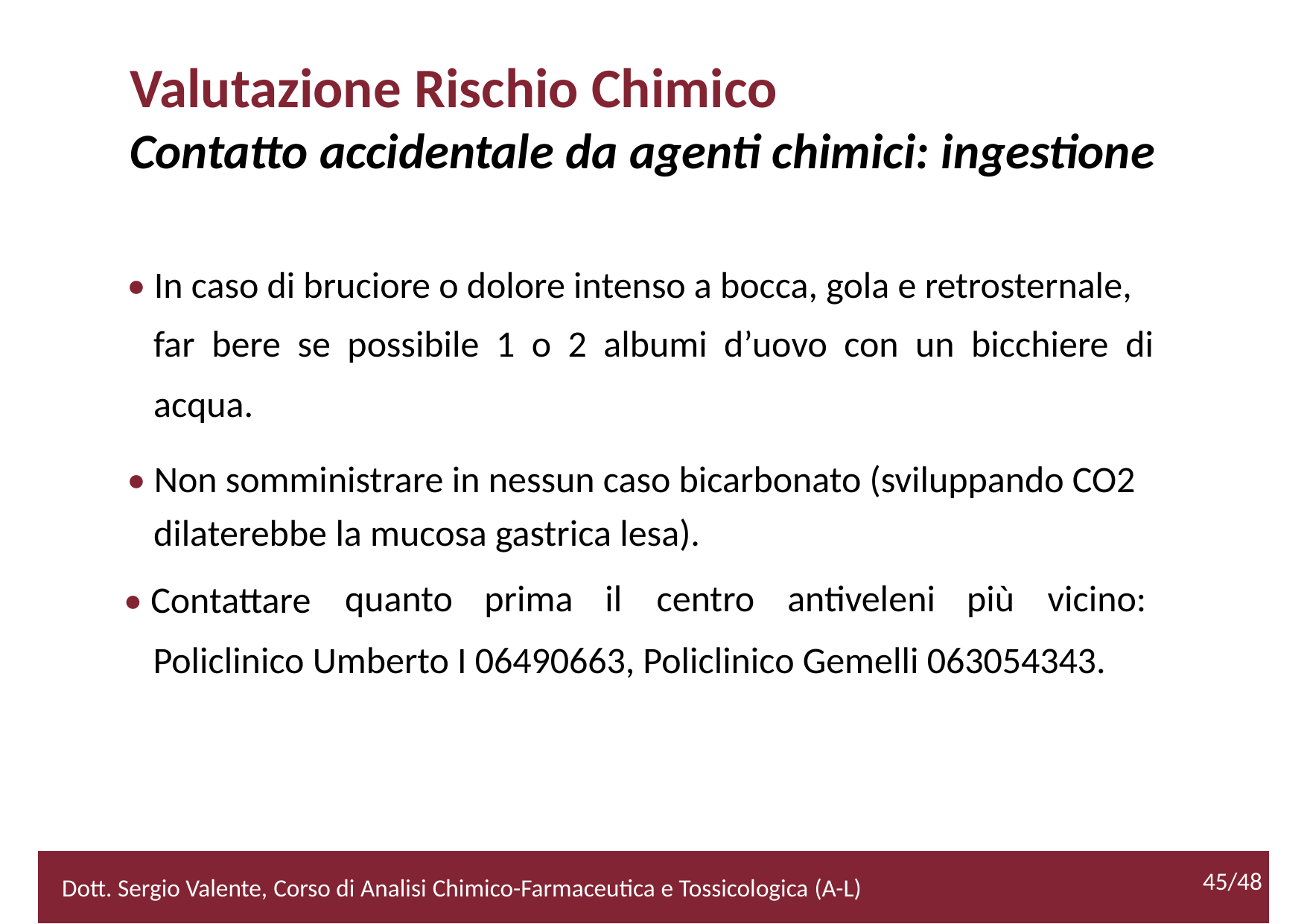

Valutazione Rischio Chimico
Contatto accidentale da agenti chimici: ingestione
• In caso di bruciore o dolore intenso a bocca, gola e retrosternale,

	far  bere  se  possibile  1  o  2  albumi  d’uovo  con  un  bicchiere  di

	acqua.

• Non somministrare in nessun caso bicarbonato (sviluppando CO2

	dilaterebbe la mucosa gastrica lesa).
• Contattare
quanto
prima
il
centro
antiveleni
più
vicino:
Policlinico Umberto I 06490663, Policlinico Gemelli 063054343.

45/48
2/52
Dott. Sergio Valente, Corso di Analisi Chimico-Farmaceutica e Tossicologica (A-L)